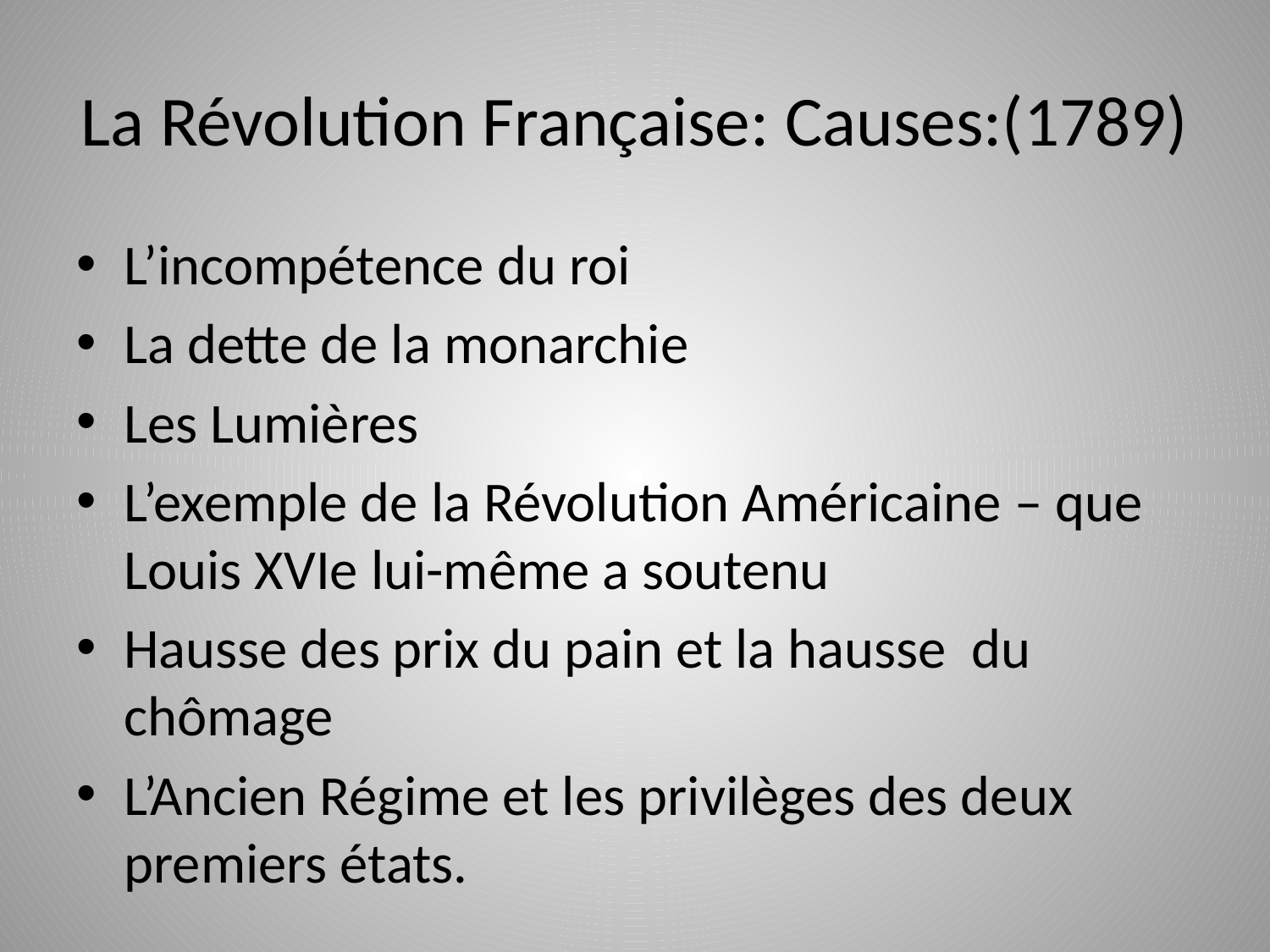

# La Révolution Française: Causes:(1789)
L’incompétence du roi
La dette de la monarchie
Les Lumières
L’exemple de la Révolution Américaine – que Louis XVIe lui-même a soutenu
Hausse des prix du pain et la hausse  du chômage
L’Ancien Régime et les privilèges des deux premiers états.